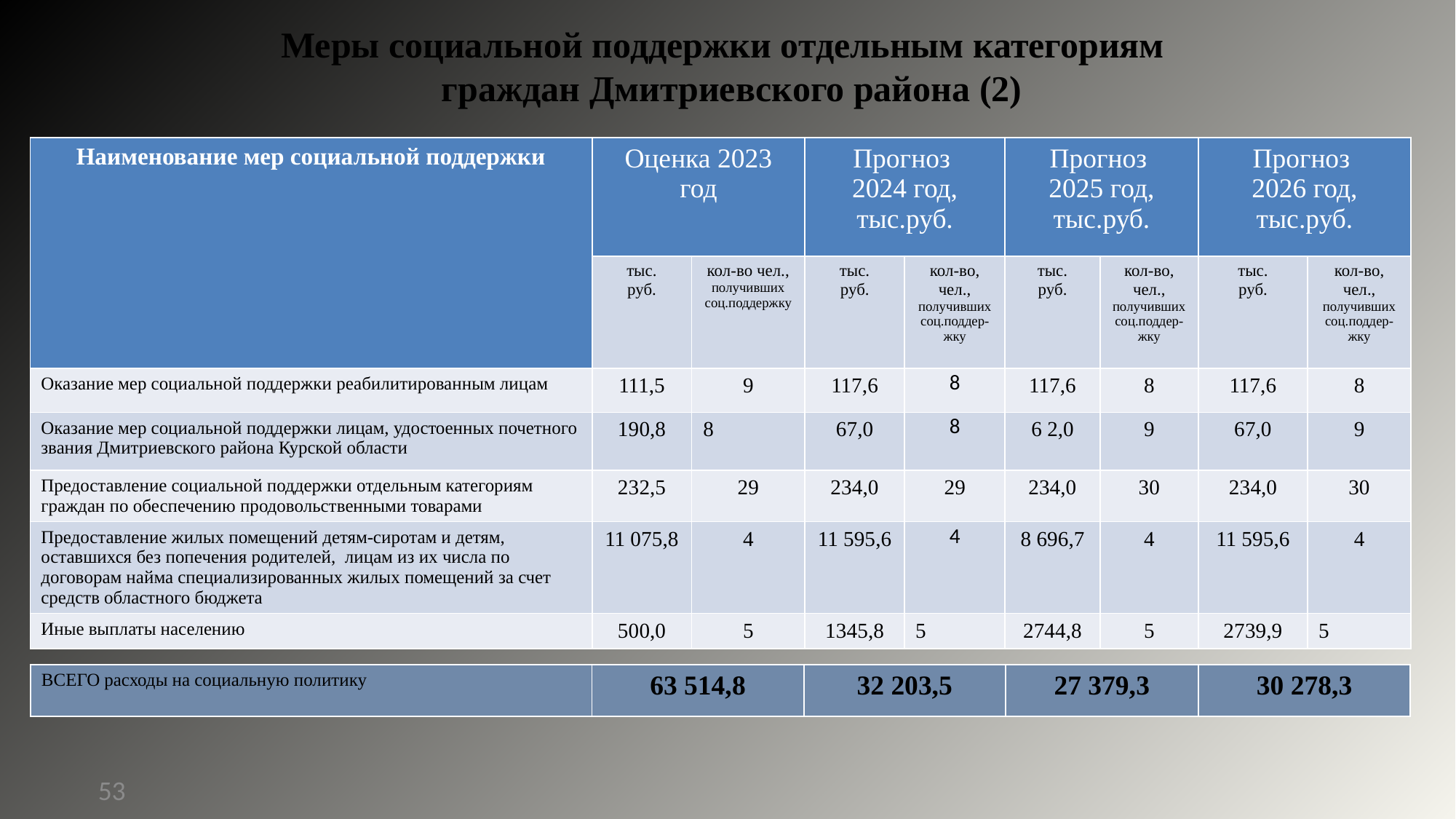

Меры социальной поддержки отдельным категориям
 граждан Дмитриевского района (2)
| Наименование мер социальной поддержки | Оценка 2023 год |  | Прогноз 2024 год, тыс.руб. |  | Прогноз 2025 год, тыс.руб. |  | Прогноз 2026 год, тыс.руб. |  |
| --- | --- | --- | --- | --- | --- | --- | --- | --- |
|  | тыс. руб. | кол-во чел., получивших соц.поддержку | тыс. руб. | кол-во, чел., получивших соц.поддер-жку | тыс. руб. | кол-во, чел., получивших соц.поддер- жку | тыс. руб. | кол-во, чел., получивших соц.поддер- жку |
| Оказание мер социальной поддержки реабилитированным лицам | 111,5 | 9 | 117,6 | 8 | 117,6 | 8 | 117,6 | 8 |
| Оказание мер социальной поддержки лицам, удостоенных почетного звания Дмитриевского района Курской области | 190,8 | 8 | 67,0 | 8 | 6 2,0 | 9 | 67,0 | 9 |
| Предоставление социальной поддержки отдельным категориям граждан по обеспечению продовольственными товарами | 232,5 | 29 | 234,0 | 29 | 234,0 | 30 | 234,0 | 30 |
| Предоставление жилых помещений детям-сиротам и детям, оставшихся без попечения родителей, лицам из их числа по договорам найма специализированных жилых помещений за счет средств областного бюджета | 11 075,8 | 4 | 11 595,6 | 4 | 8 696,7 | 4 | 11 595,6 | 4 |
| Иные выплаты населению | 500,0 | 5 | 1345,8 | 5 | 2744,8 | 5 | 2739,9 | 5 |
| ВСЕГО расходы на социальную политику | 63 514,8 | 32 203,5 | 27 379,3 | 30 278,3 |
| --- | --- | --- | --- | --- |
53